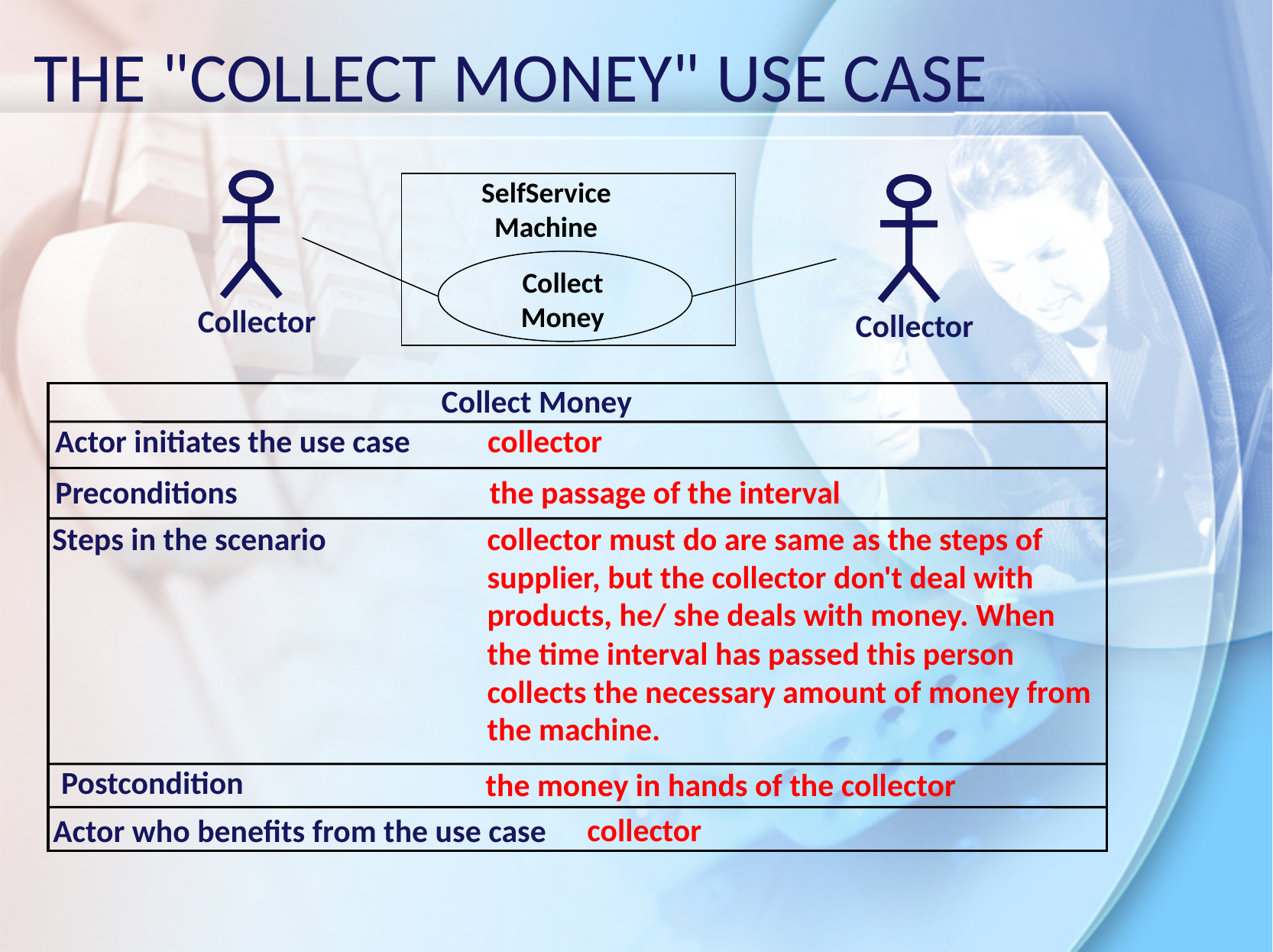

# The "Collect Money" use case
SelfService
  Machine

 Collector

 Collector

Collect
Money
Collect Money

Actor initiates the use case
collector

the passage of the interval
Preconditions

Steps in the scenario
collector must do are same as the steps of supplier, but the collector don't deal with products, he/ she deals with money. When the time interval has passed this person collects the necessary amount of money from the machine.

Postcondition
the money in hands of the collector

collector
Actor who benefits from the use case